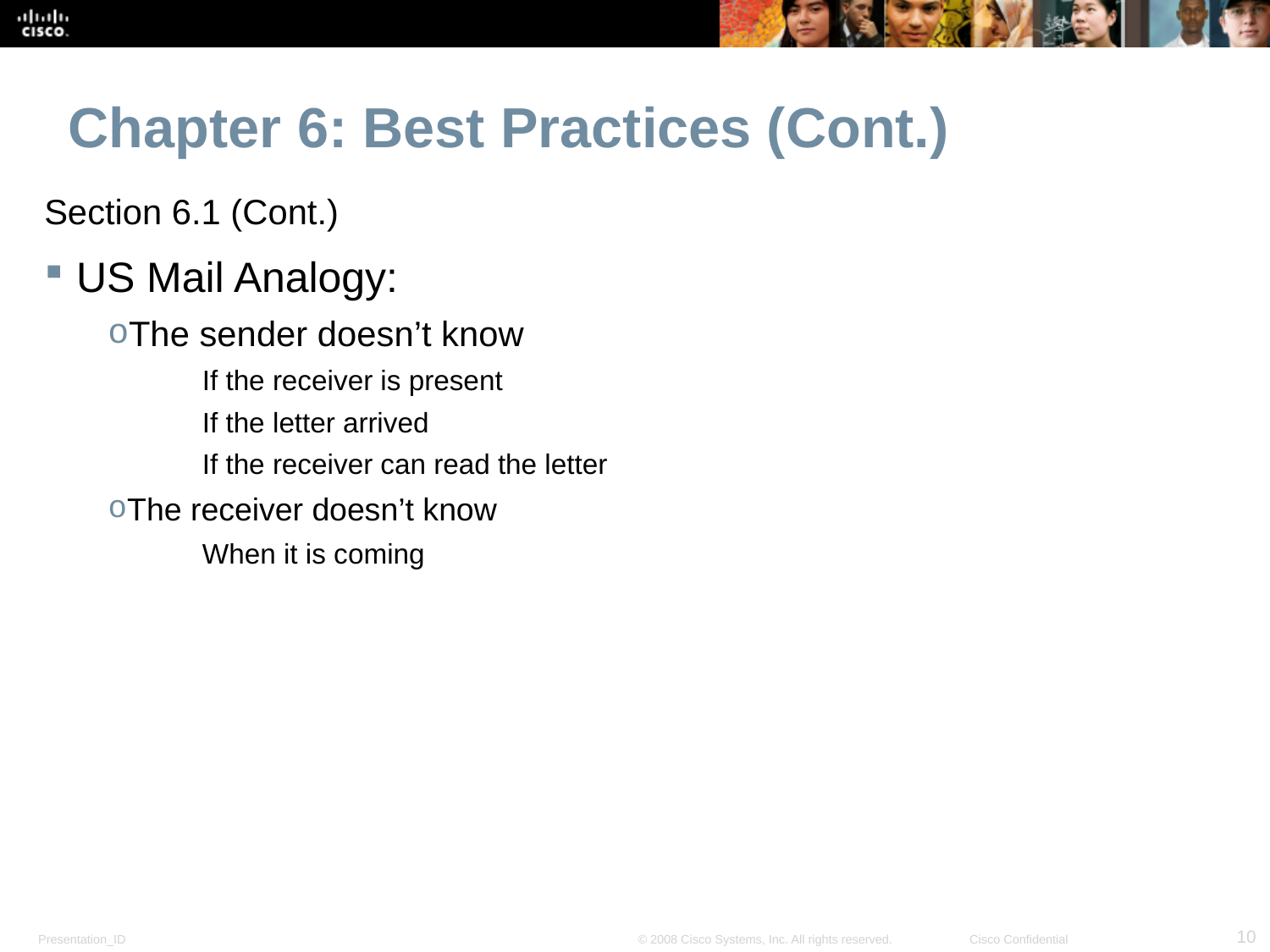

Chapter 6: Best Practices (Cont.)
Section 6.1 (Cont.)
US Mail Analogy:
The sender doesn’t know
If the receiver is present
If the letter arrived
If the receiver can read the letter
The receiver doesn’t know
When it is coming